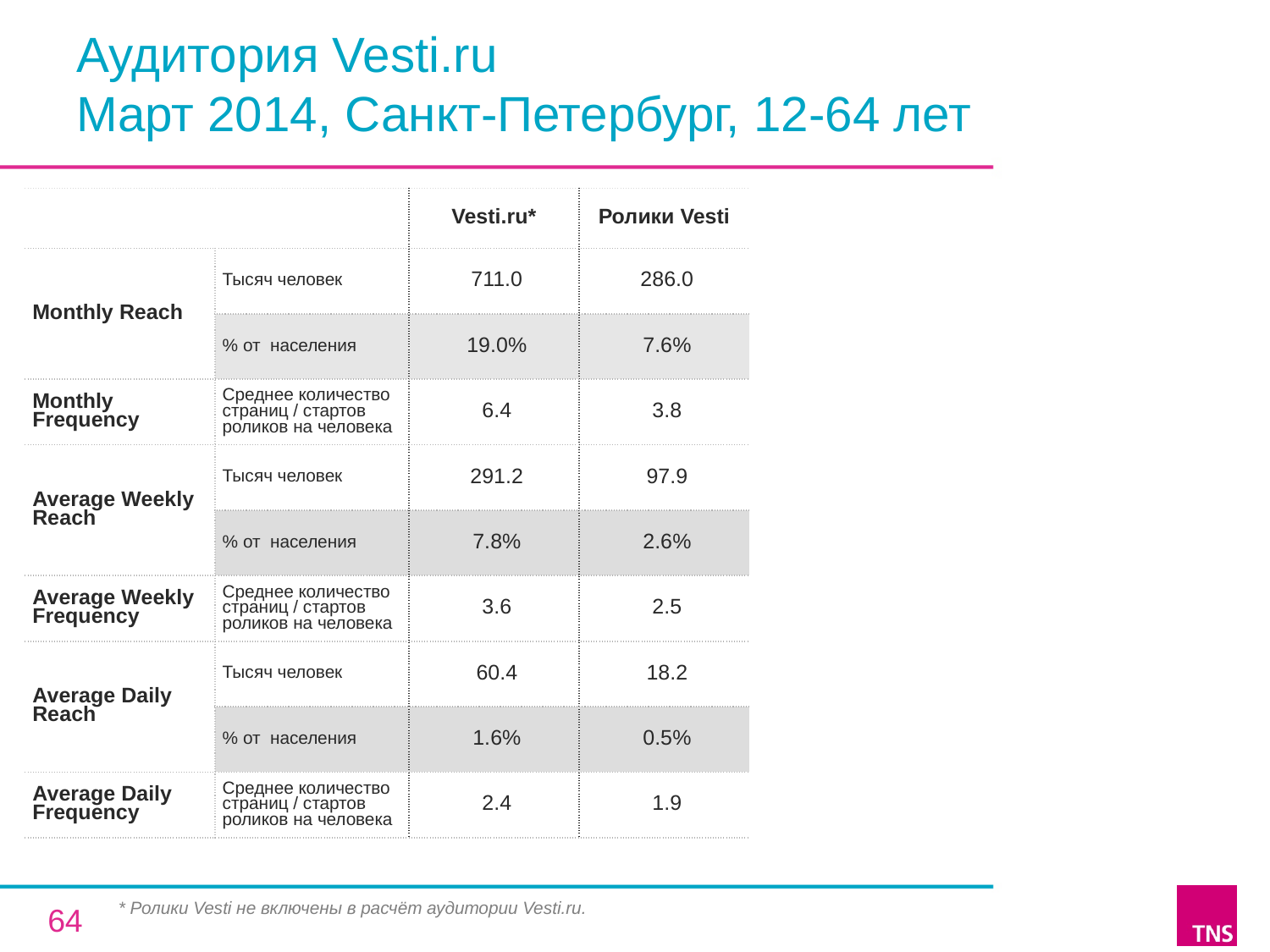

# Аудитория Vesti.ru Март 2014, Санкт-Петербург, 12-64 лет
|  |  | Vesti.ru\* | Ролики Vesti |
| --- | --- | --- | --- |
| Monthly Reach | Тысяч человек | 711.0 | 286.0 |
|  | % от населения | 19.0% | 7.6% |
| Monthly Frequency | Среднее количество страниц / стартов роликов на человека | 6.4 | 3.8 |
| Average Weekly Reach | Тысяч человек | 291.2 | 97.9 |
|  | % от населения | 7.8% | 2.6% |
| Average Weekly Frequency | Среднее количество страниц / стартов роликов на человека | 3.6 | 2.5 |
| Average Daily Reach | Тысяч человек | 60.4 | 18.2 |
|  | % от населения | 1.6% | 0.5% |
| Average Daily Frequency | Среднее количество страниц / стартов роликов на человека | 2.4 | 1.9 |
* Ролики Vesti не включены в расчёт аудитории Vesti.ru.
64